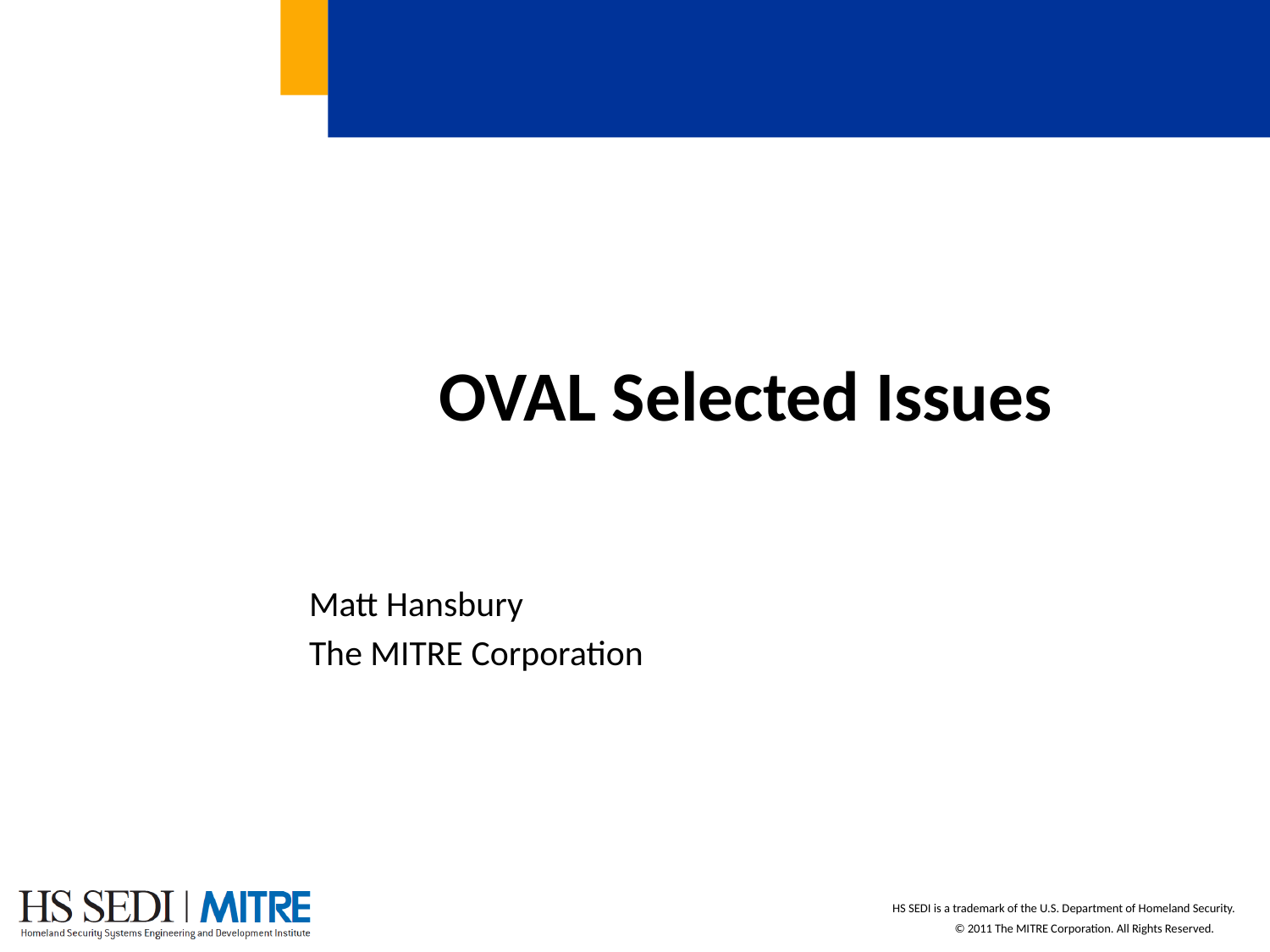

# OVAL Selected Issues
Matt Hansbury
The MITRE Corporation